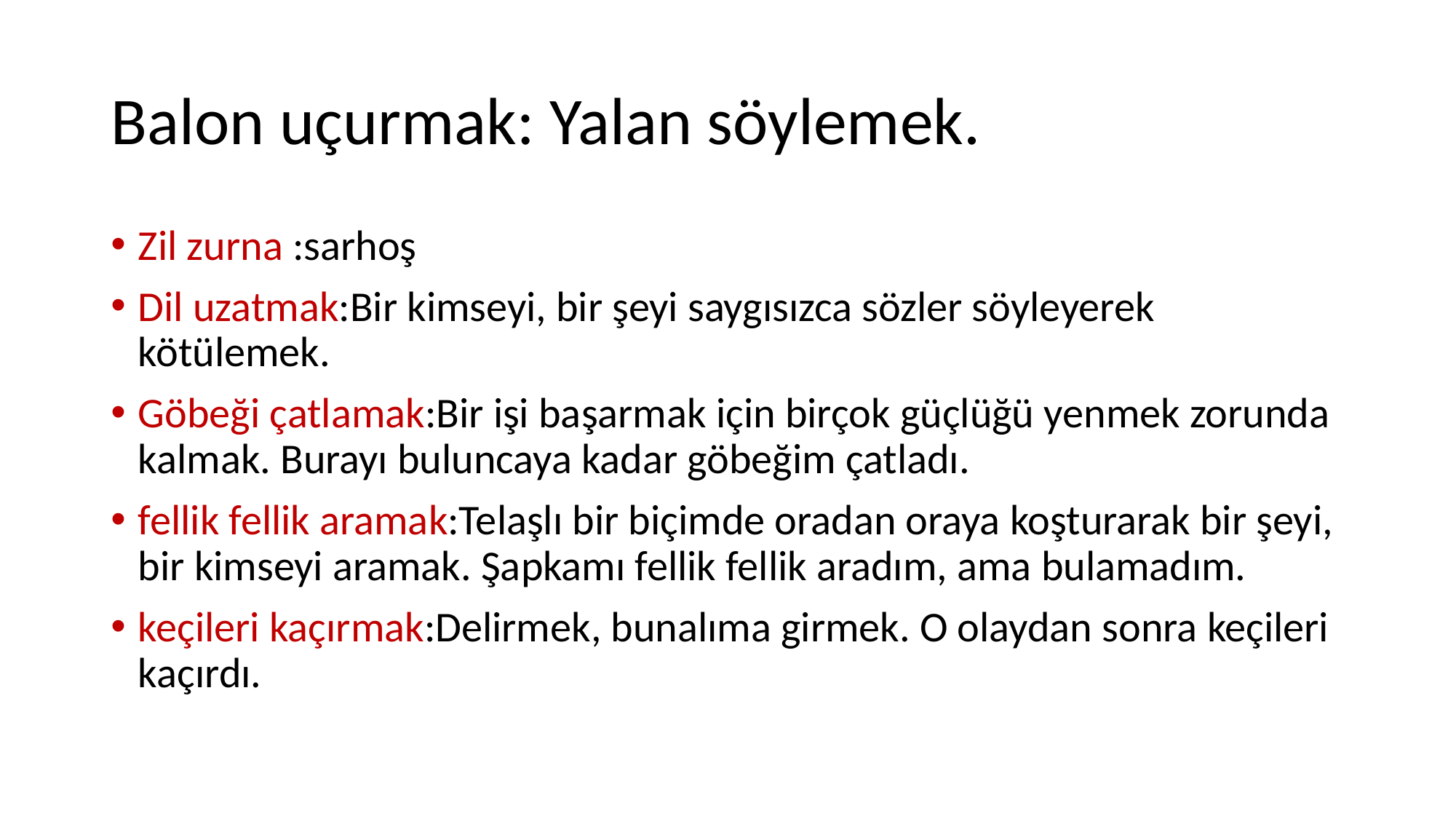

# Balon uçurmak: Yalan söylemek.
Zil zurna :sarhoş
Dil uzatmak:Bir kimseyi, bir şeyi saygısızca sözler söyleyerek kötülemek.
Göbeği çatlamak:Bir işi başarmak için birçok güçlüğü yenmek zorunda kalmak. Burayı buluncaya kadar göbeğim çatladı.
fellik fellik aramak:Telaşlı bir biçimde oradan oraya koşturarak bir şeyi, bir kimseyi aramak. Şapkamı fellik fellik aradım, ama bulamadım.
keçileri kaçırmak:Delirmek, bunalıma girmek. O olaydan sonra keçileri kaçırdı.